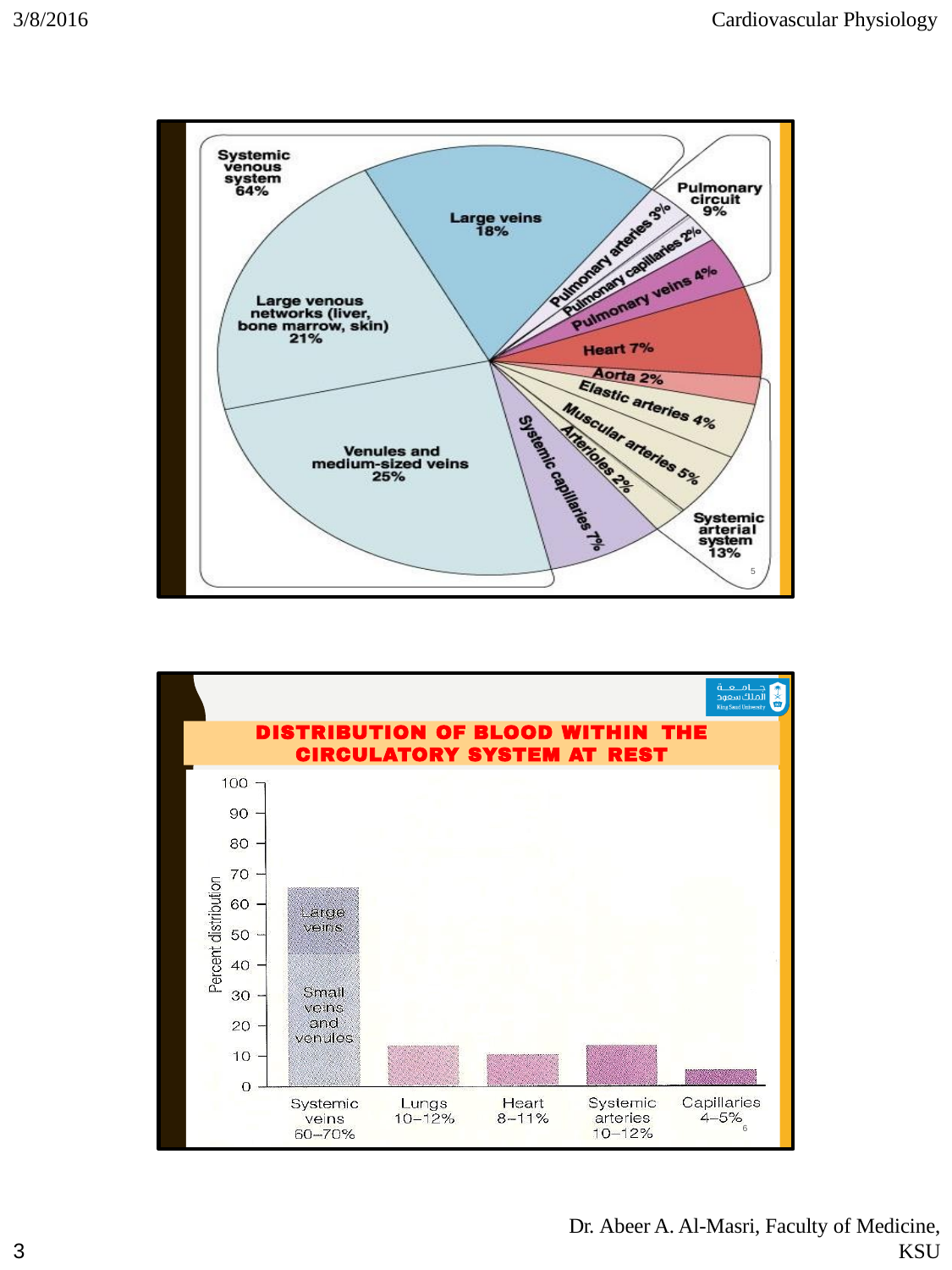

3/8/2016
Cardiovascular Physiology

5

DISTRIBUTION OF BLOOD WITHIN THE
CIRCULATORY SYSTEM AT REST

6
Dr. Abeer A. Al-Masri, Faculty of Medicine,
KSU
3